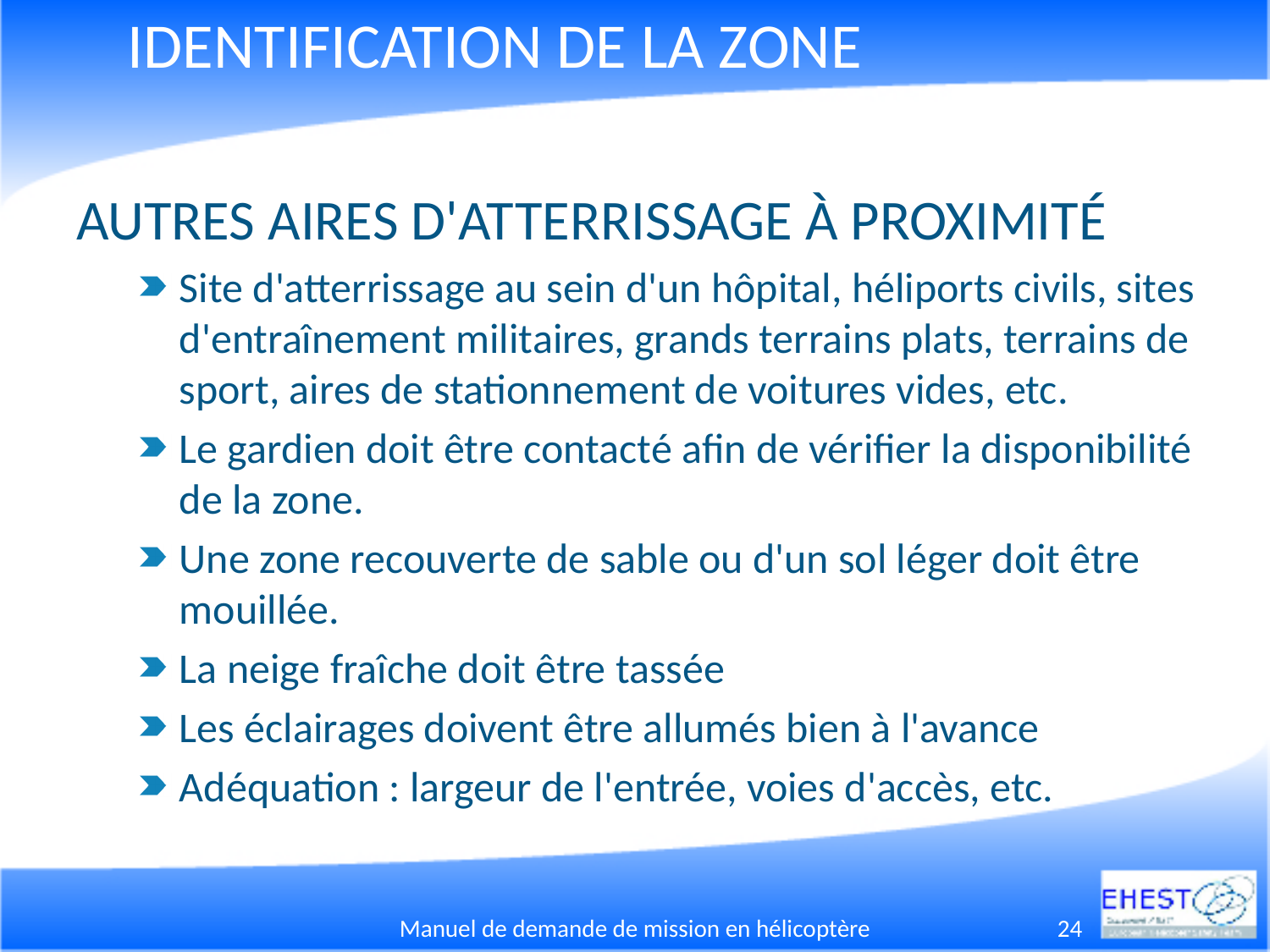

# IDENTIFICATION DE LA ZONE
AUTRES AIRES D'ATTERRISSAGE À PROXIMITÉ
Site d'atterrissage au sein d'un hôpital, héliports civils, sites d'entraînement militaires, grands terrains plats, terrains de sport, aires de stationnement de voitures vides, etc.
Le gardien doit être contacté afin de vérifier la disponibilité de la zone.
Une zone recouverte de sable ou d'un sol léger doit être mouillée.
La neige fraîche doit être tassée
Les éclairages doivent être allumés bien à l'avance
Adéquation : largeur de l'entrée, voies d'accès, etc.
Manuel de demande de mission en hélicoptère
24